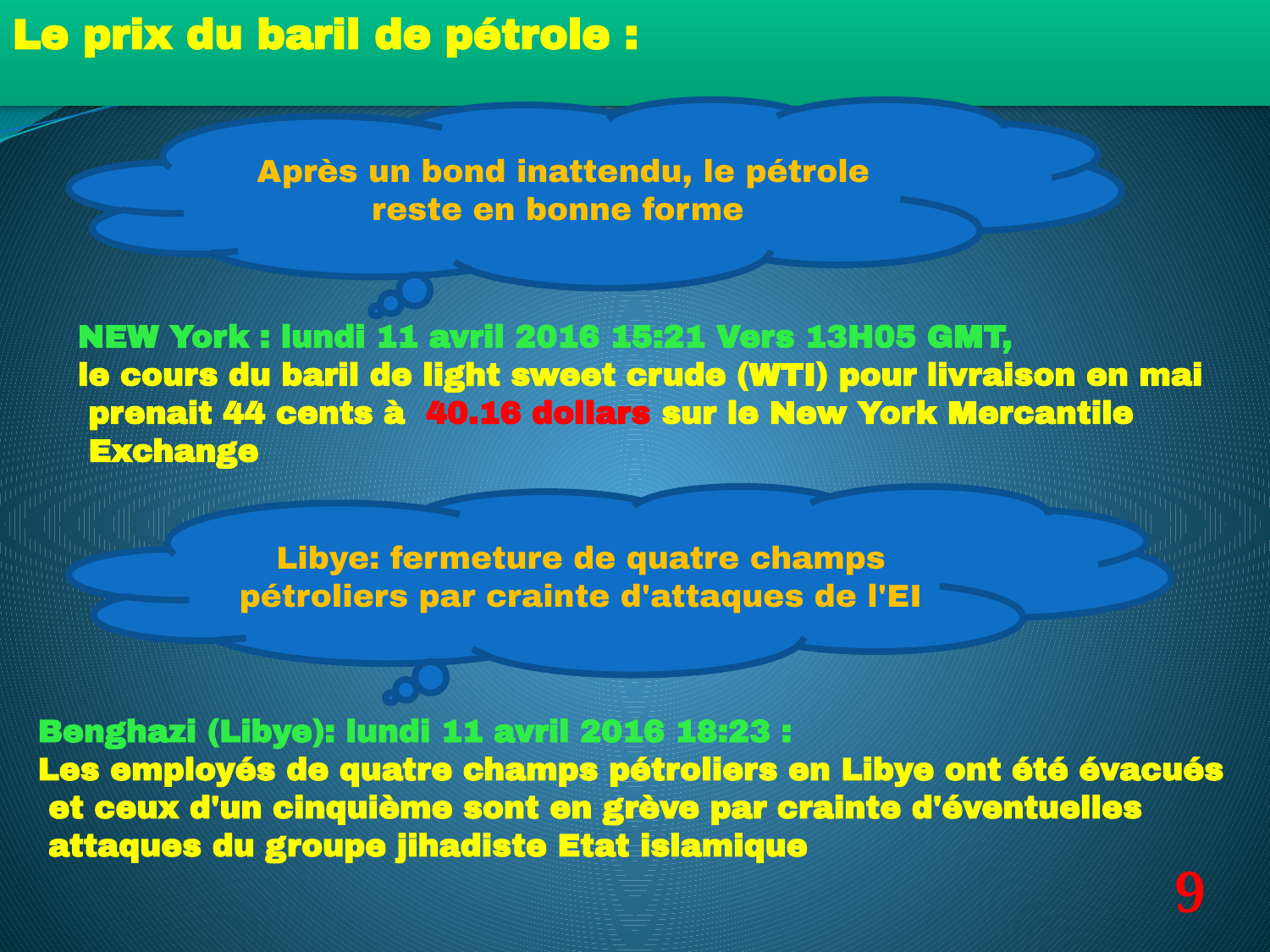

Le prix du baril de pétrole :

 Après un bond inattendu, le pétrole reste en bonne forme

NEW York : lundi 11 avril 2016 15:21 Vers 13H05 GMT,
le cours du baril de light sweet crude (WTI) pour livraison en mai
 prenait 44 cents à  40.16 dollars sur le New York Mercantile
 Exchange

Libye: fermeture de quatre champs pétroliers par crainte d'attaques de l'EI

Benghazi (Libye): lundi 11 avril 2016 18:23 :
Les employés de quatre champs pétroliers en Libye ont été évacués
 et ceux d'un cinquième sont en grève par crainte d'éventuelles
 attaques du groupe jihadiste Etat islamique

9